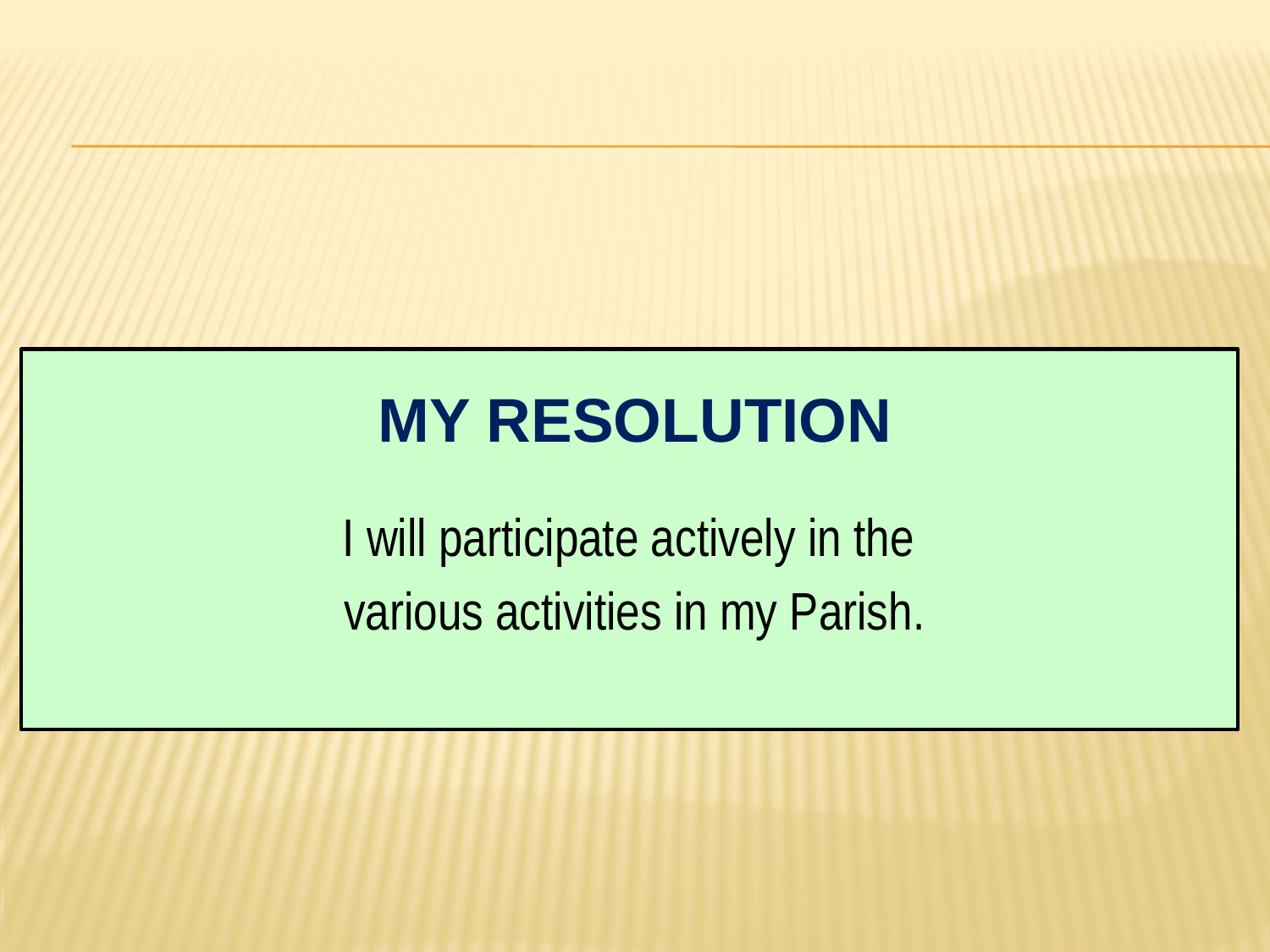

# My Resolution

I will participate actively in the
various activities in my Parish.